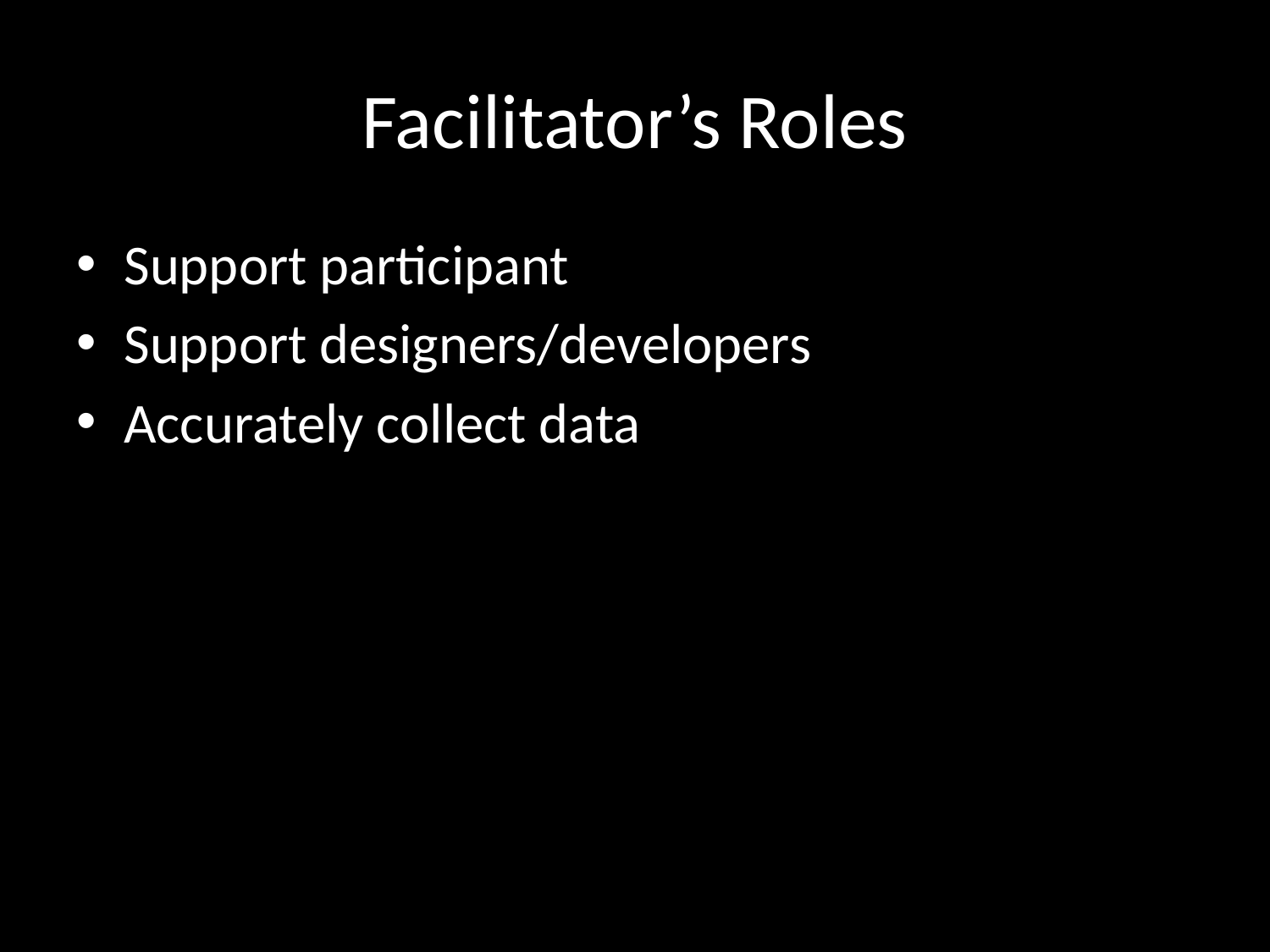

# Facilitator’s Roles
Support participant
Support designers/developers
Accurately collect data